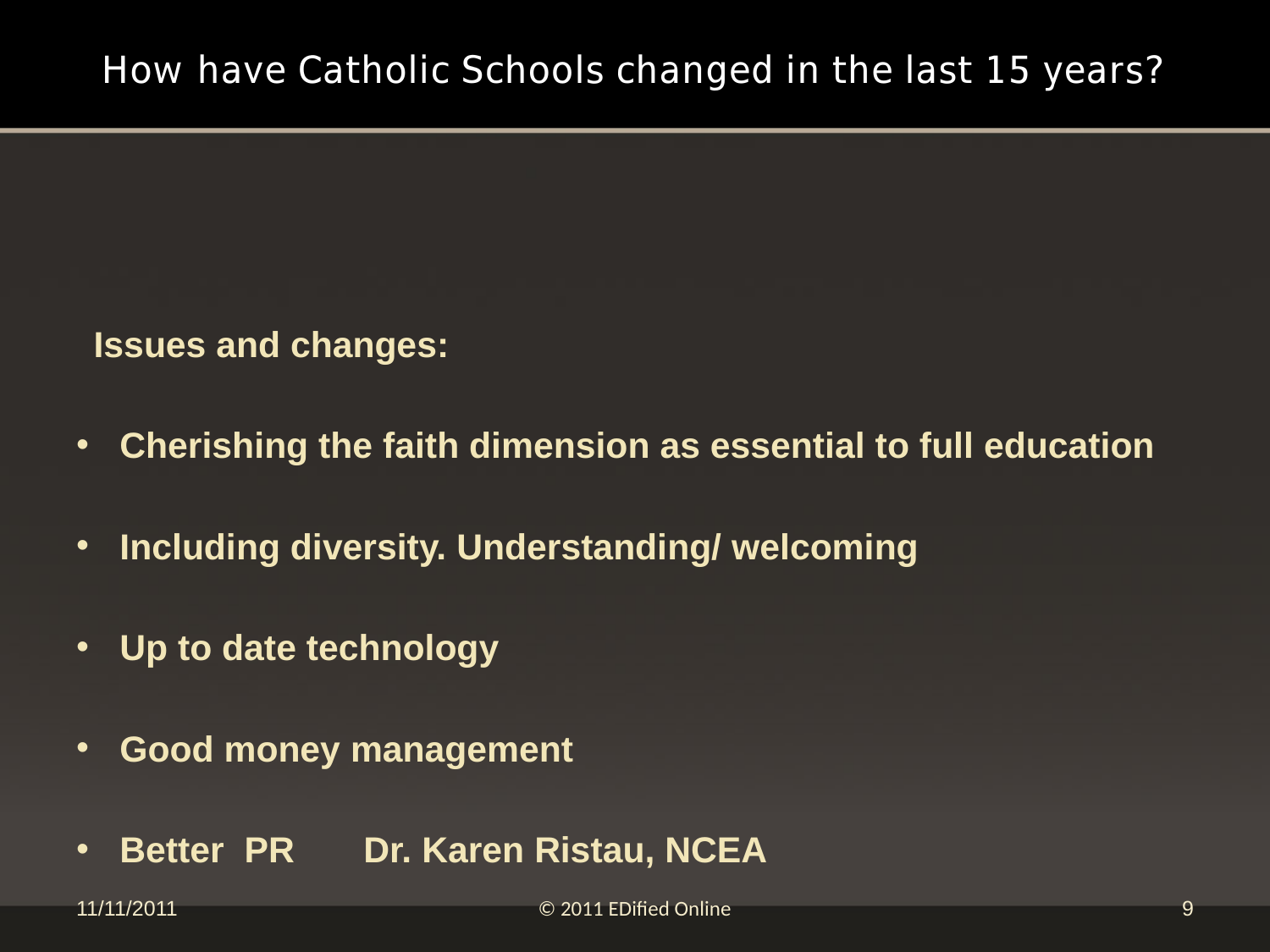

# How have Catholic Schools changed in the last 15 years?

			Issues and changes:

Cherishing the faith dimension as essential to full education

Including diversity. Understanding/ welcoming

Up to date technology

Good money management

Better  PR    			Dr. Karen Ristau, NCEA

11/11/2011
© 2011 EDified Online
9